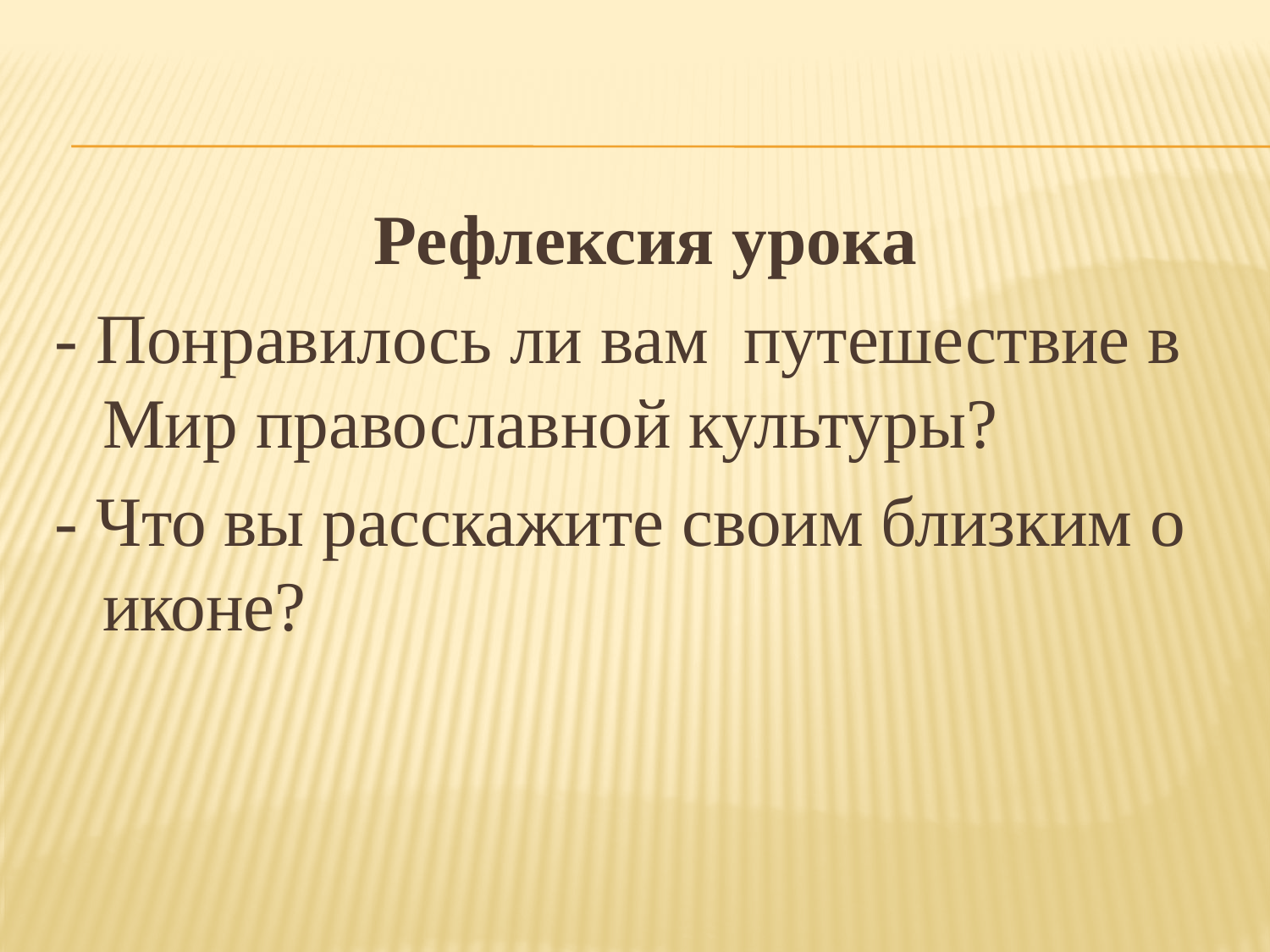

Рефлексия урока
- Понравилось ли вам  путешествие в Мир православной культуры?
- Что вы расскажите своим близким о иконе?